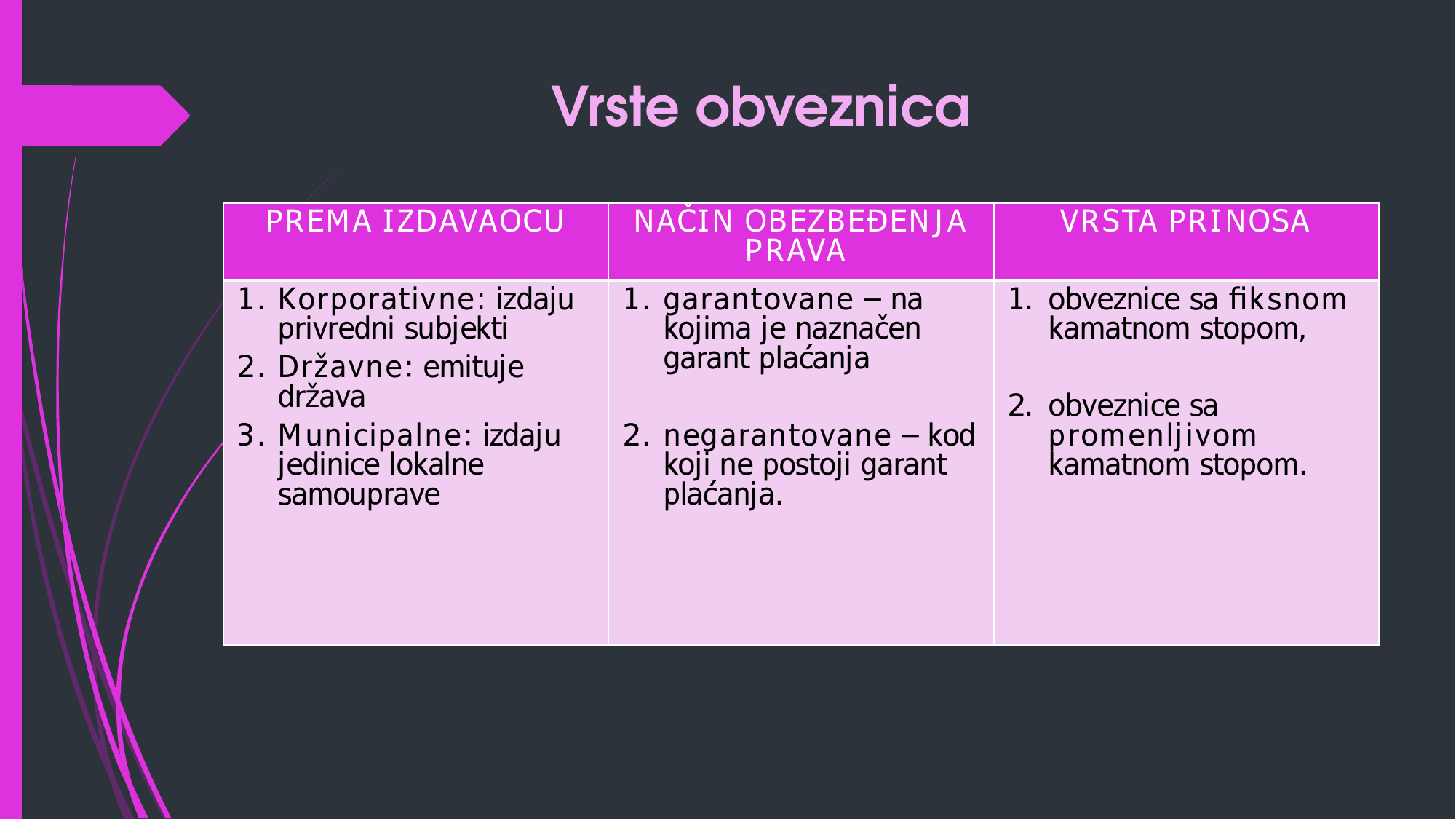

# Vrste obveznica
| PREMA IZDAVAOCU | NAČIN OBEZBEĐENJA PRAVA | VRSTA PRINOSA |
| --- | --- | --- |
| Korporativne: izdaju privredni subjekti Državne: emituje država Municipalne: izdaju jedinice lokalne samouprave | garantovane – na kojima je naznačen garant plaćanja negarantovane – kod koji ne postoji garant plaćanja. | obveznice sa fiksnom kamatnom stopom, obveznice sa promenljivom kamatnom stopom. |